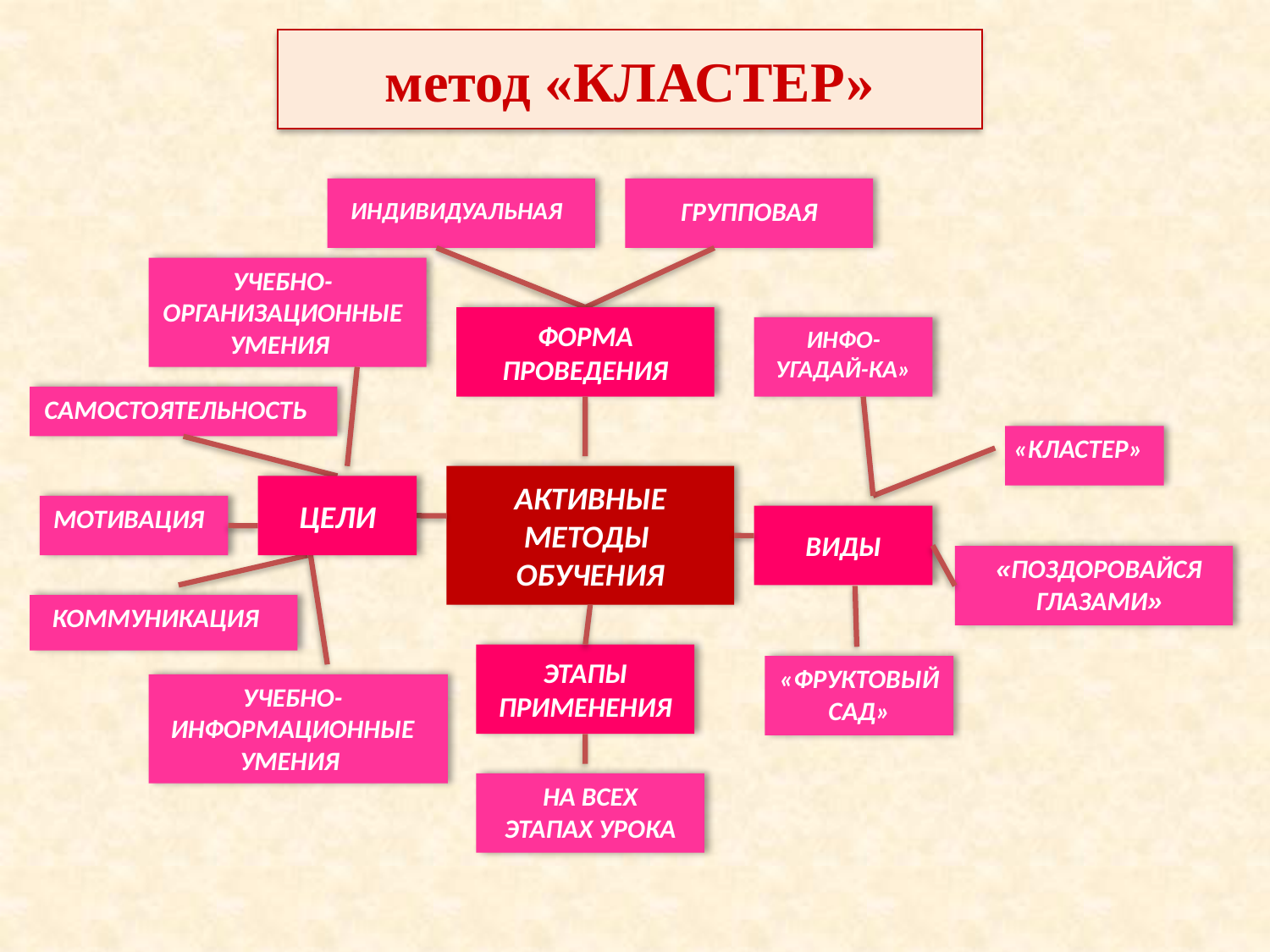

метод «КЛАСТЕР»

ИНДИВИДУАЛЬНАЯ
ГРУППОВАЯ

УЧЕБНО-ОРГАНИЗАЦИОННЫЕ УМЕНИЯ
ФОРМА ПРОВЕДЕНИЯ

ИНФО-
УГАДАЙ-КА»

САМОСТОЯТЕЛЬНОСТЬ
«КЛАСТЕР»

АКТИВНЫЕ МЕТОДЫ  ОБУЧЕНИЯ
ЦЕЛИ
МОТИВАЦИЯ

ВИДЫ

«ПОЗДОРОВАЙСЯ ГЛАЗАМИ»
КОММУНИКАЦИЯ

ЭТАПЫ ПРИМЕНЕНИЯ
«ФРУКТОВЫЙ САД»

УЧЕБНО-ИНФОРМАЦИОННЫЕ УМЕНИЯ

НА ВСЕХ ЭТАПАХ УРОКА